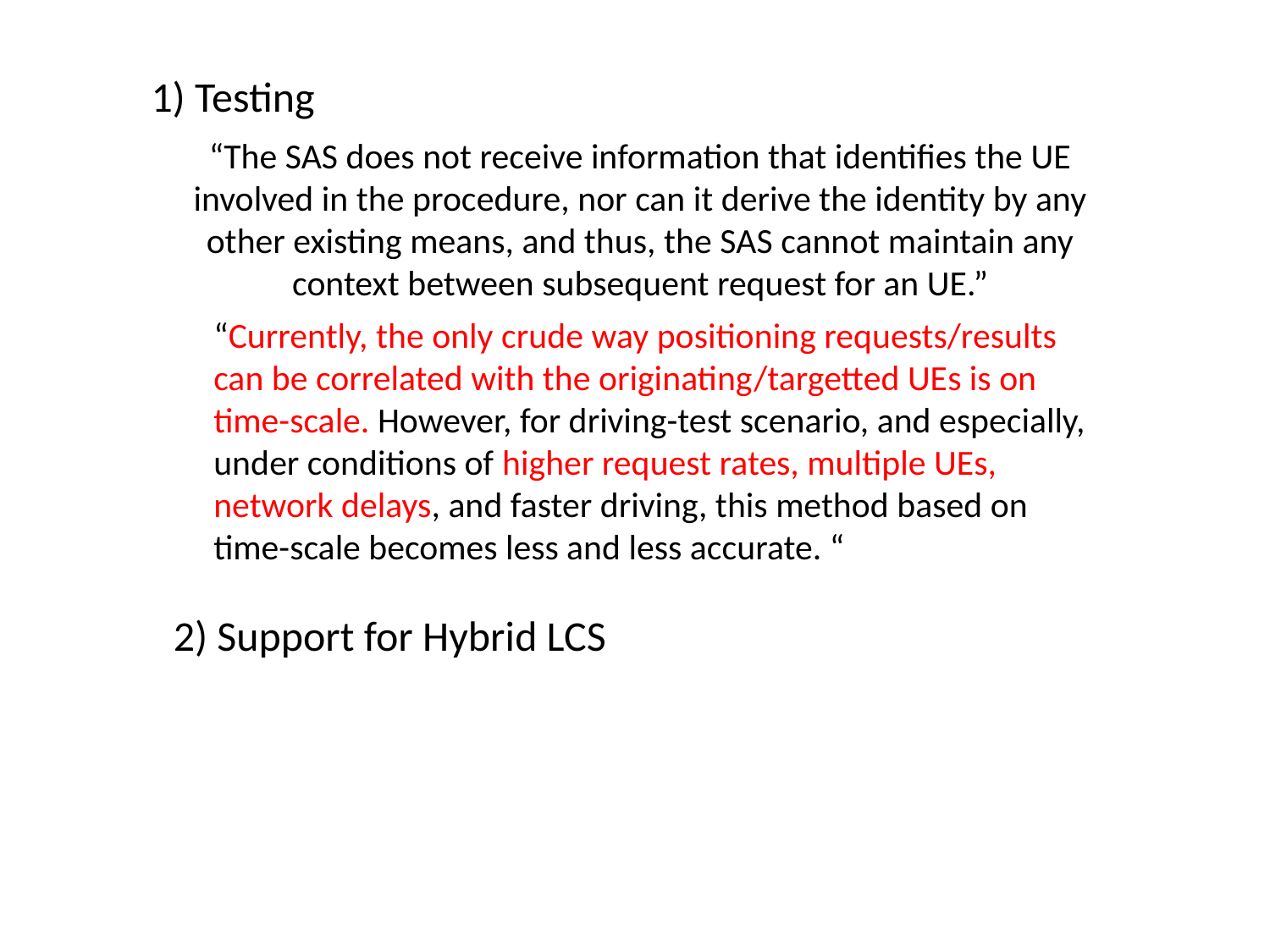

1) Testing
“The SAS does not receive information that identifies the UE involved in the procedure, nor can it derive the identity by any other existing means, and thus, the SAS cannot maintain any context between subsequent request for an UE.”
“Currently, the only crude way positioning requests/results can be correlated with the originating/targetted UEs is on time-scale. However, for driving-test scenario, and especially, under conditions of higher request rates, multiple UEs, network delays, and faster driving, this method based on time-scale becomes less and less accurate. “
2) Support for Hybrid LCS